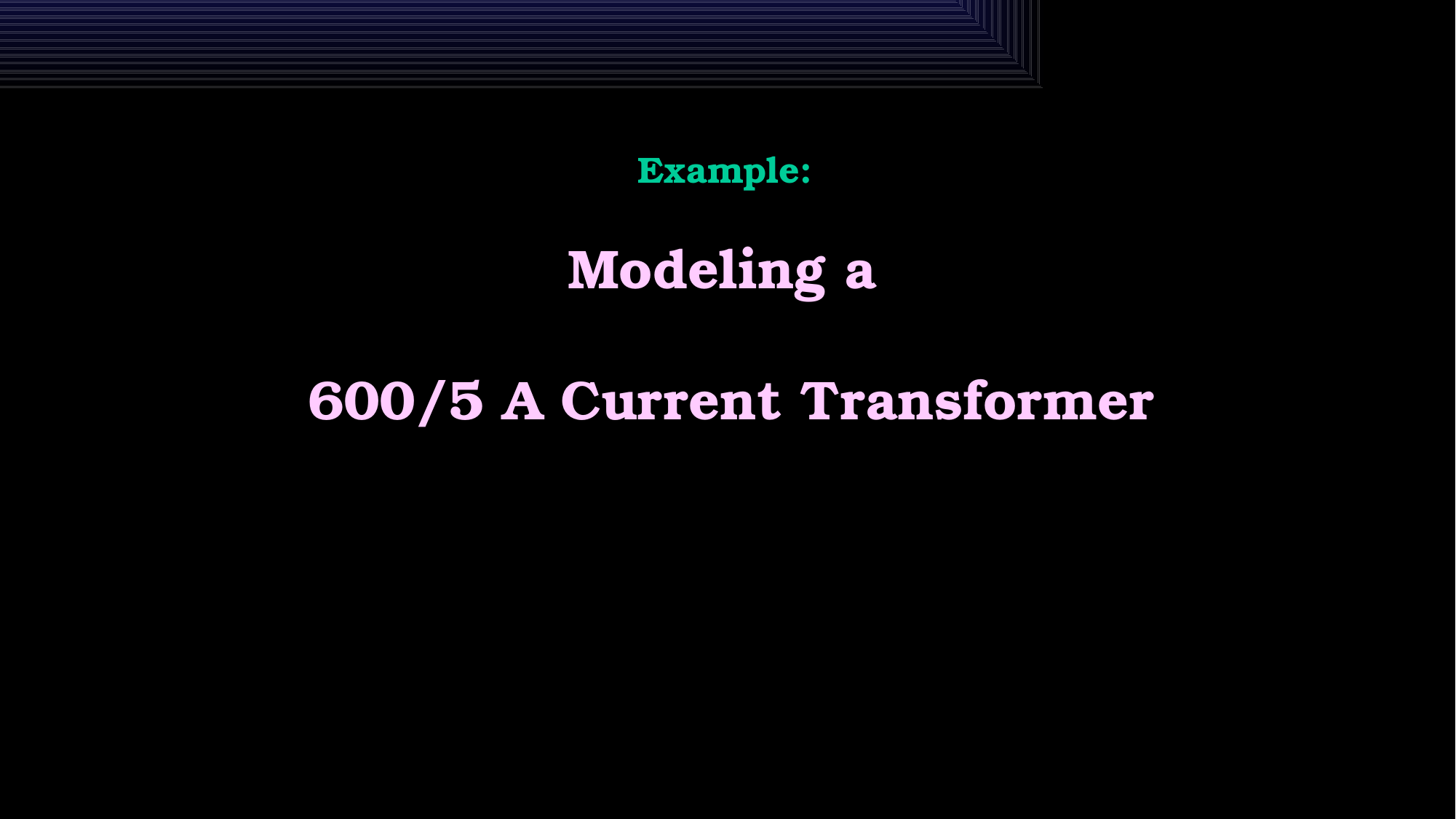

Example:

Modeling a

600/5 A Current Transformer